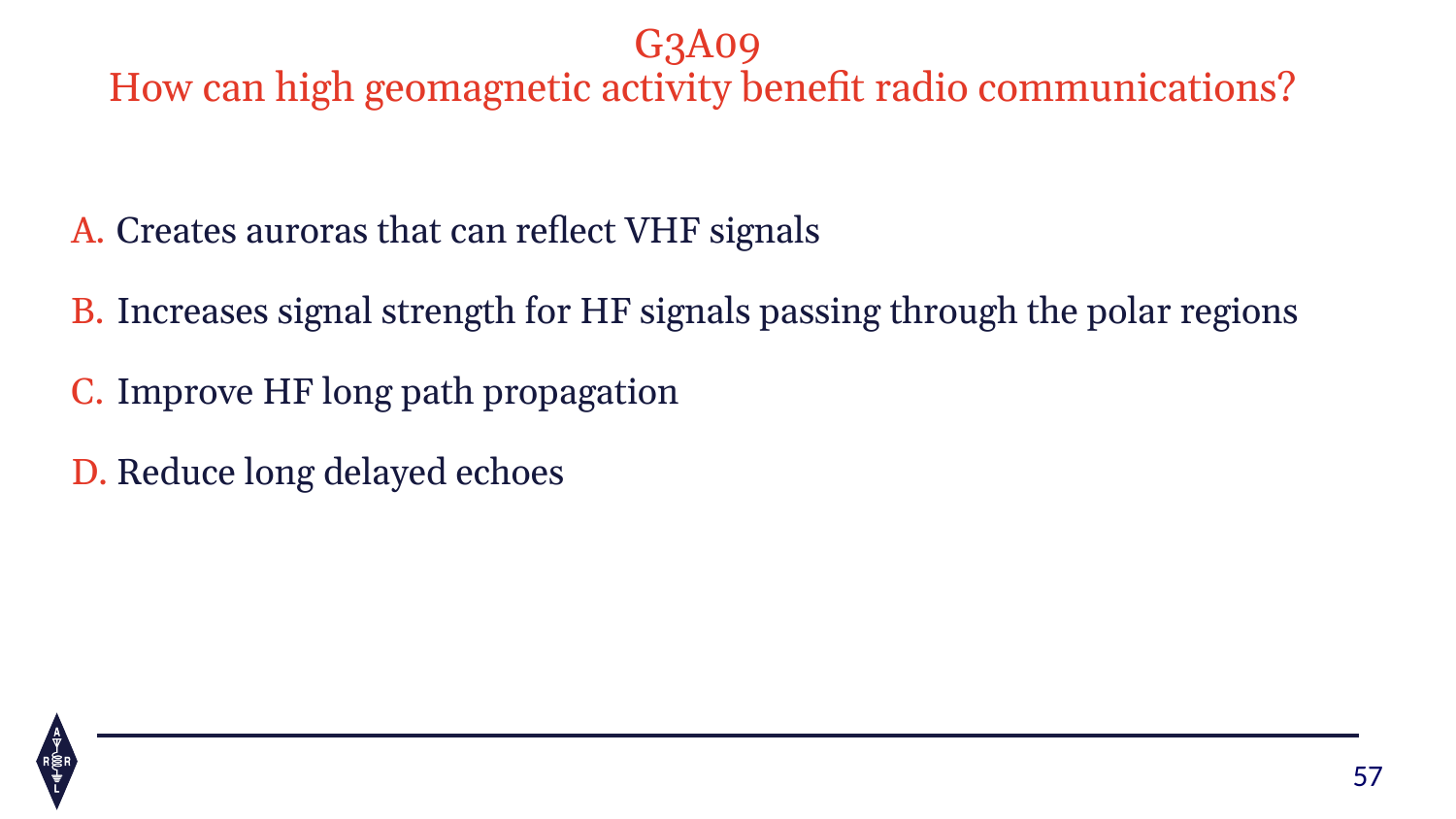

G3A09
How can high geomagnetic activity benefit radio communications?
Creates auroras that can reflect VHF signals
Increases signal strength for HF signals passing through the polar regions
Improve HF long path propagation
Reduce long delayed echoes
57